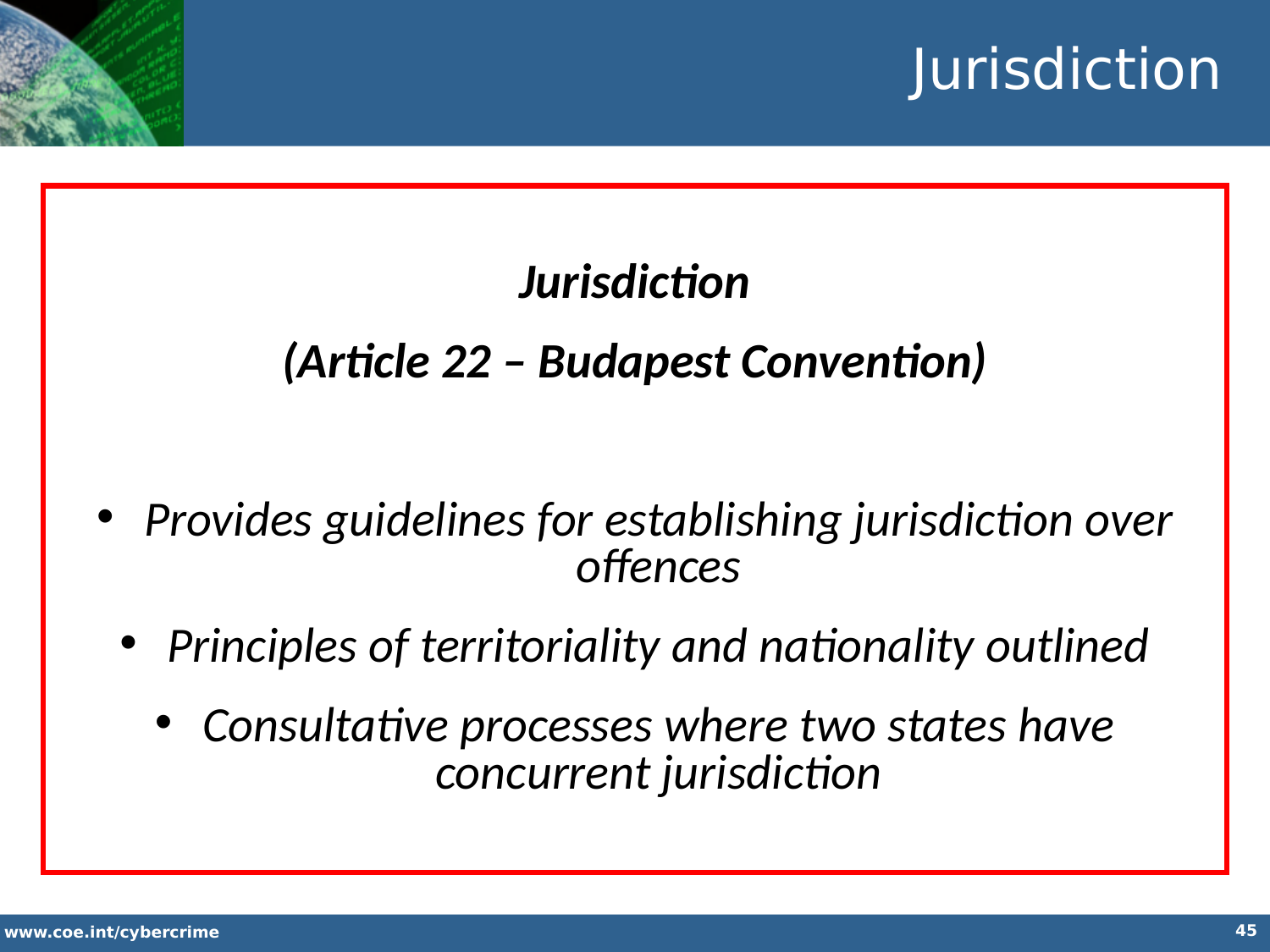

Jurisdiction
Jurisdiction
(Article 22 – Budapest Convention)

Provides guidelines for establishing jurisdiction over offences
Principles of territoriality and nationality outlined
Consultative processes where two states have concurrent jurisdiction